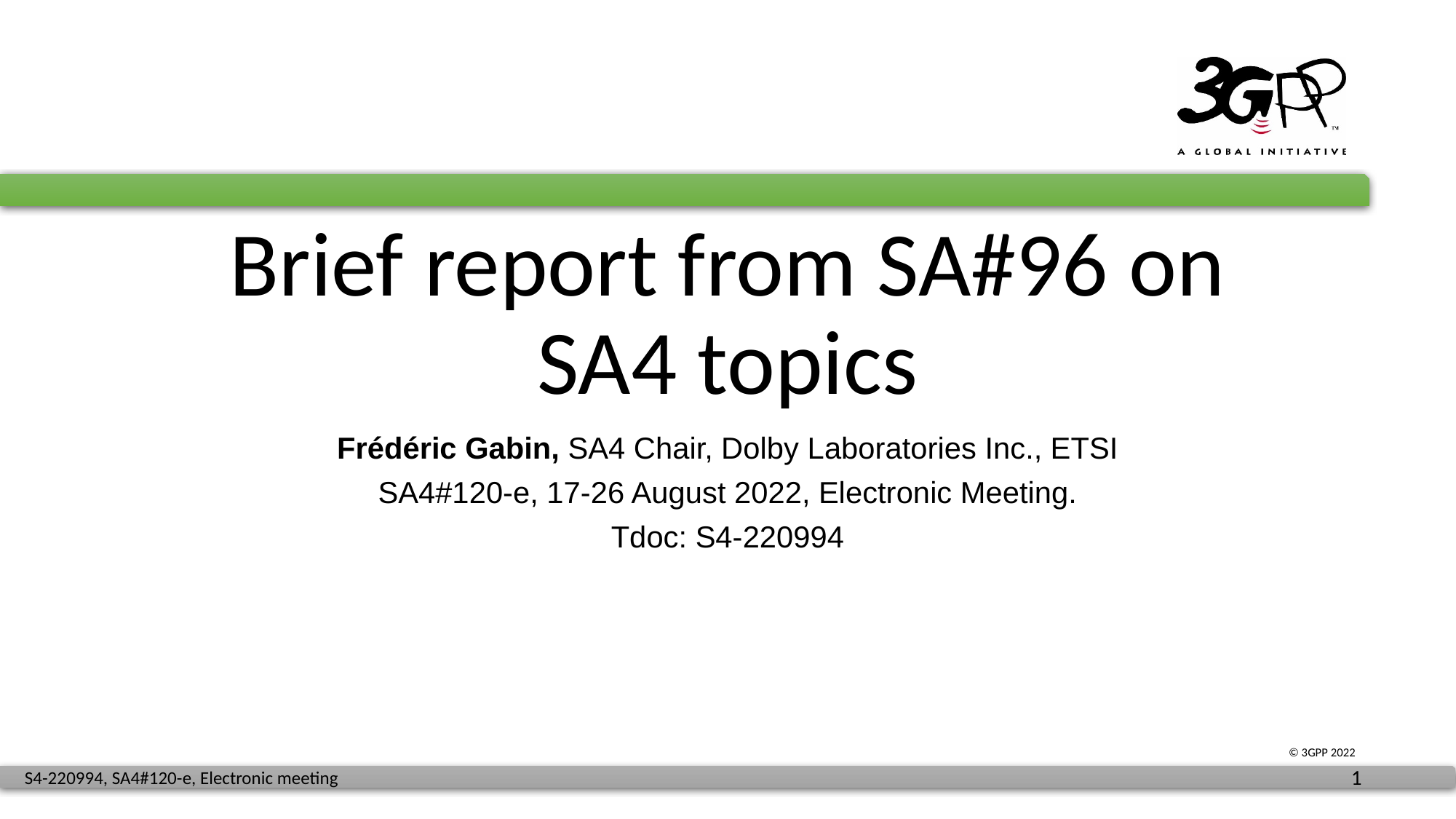

# Brief report from SA#96 on SA4 topics
Frédéric Gabin, SA4 Chair, Dolby Laboratories Inc., ETSI
SA4#120-e, 17-26 August 2022, Electronic Meeting.
Tdoc: S4-220994